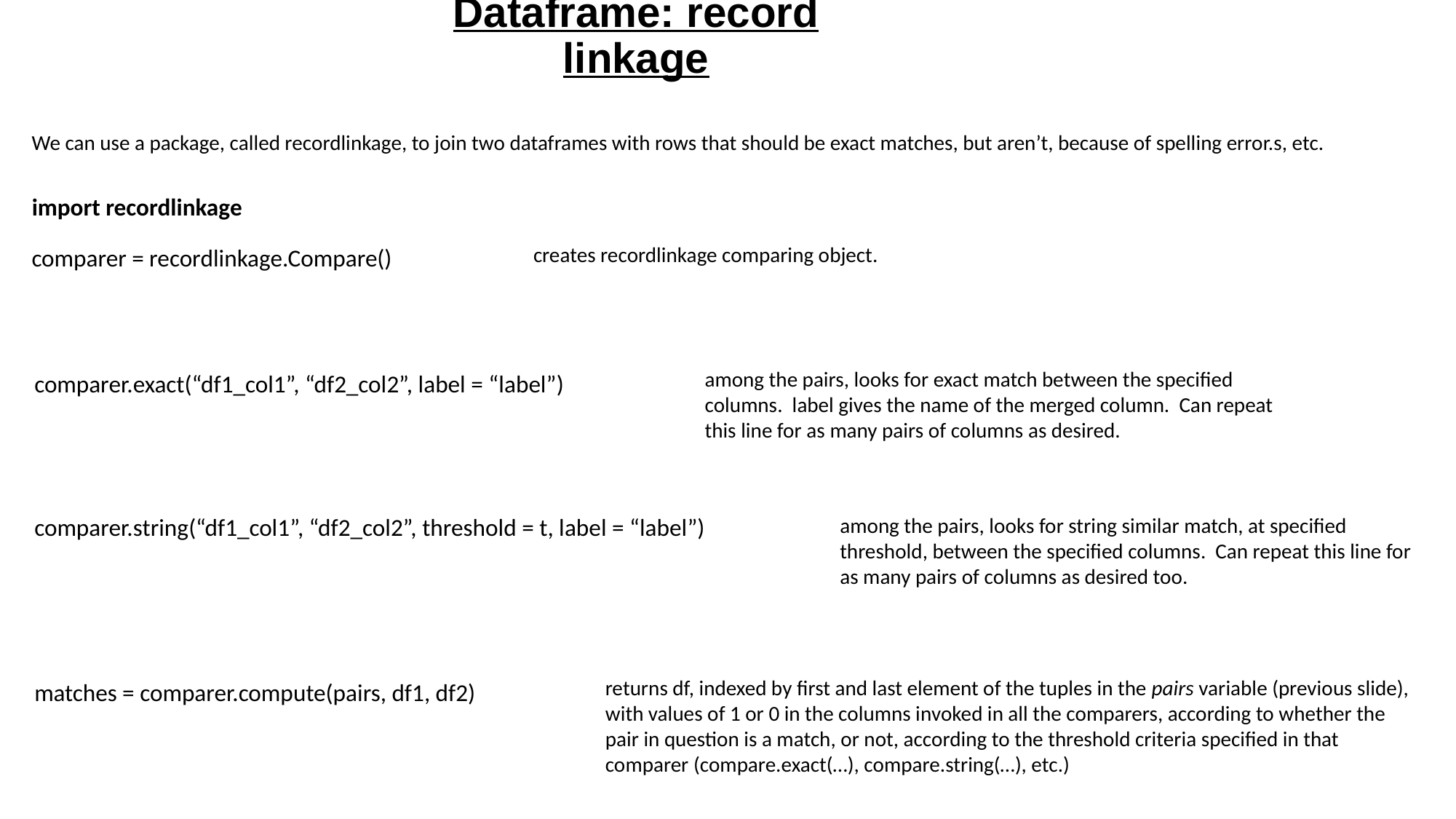

Dataframe: record linkage
We can use a package, called recordlinkage, to join two dataframes with rows that should be exact matches, but aren’t, because of spelling error.s, etc.
import recordlinkage
creates recordlinkage comparing object.
comparer = recordlinkage.Compare()
among the pairs, looks for exact match between the specified columns.  label gives the name of the merged column.  Can repeat this line for as many pairs of columns as desired.
comparer.exact(“df1_col1”, “df2_col2”, label = “label”)
comparer.string(“df1_col1”, “df2_col2”, threshold = t, label = “label”)
among the pairs, looks for string similar match, at specified threshold, between the specified columns.  Can repeat this line for as many pairs of columns as desired too.
returns df, indexed by first and last element of the tuples in the pairs variable (previous slide), with values of 1 or 0 in the columns invoked in all the comparers, according to whether the pair in question is a match, or not, according to the threshold criteria specified in that comparer (compare.exact(…), compare.string(…), etc.)
matches = comparer.compute(pairs, df1, df2)